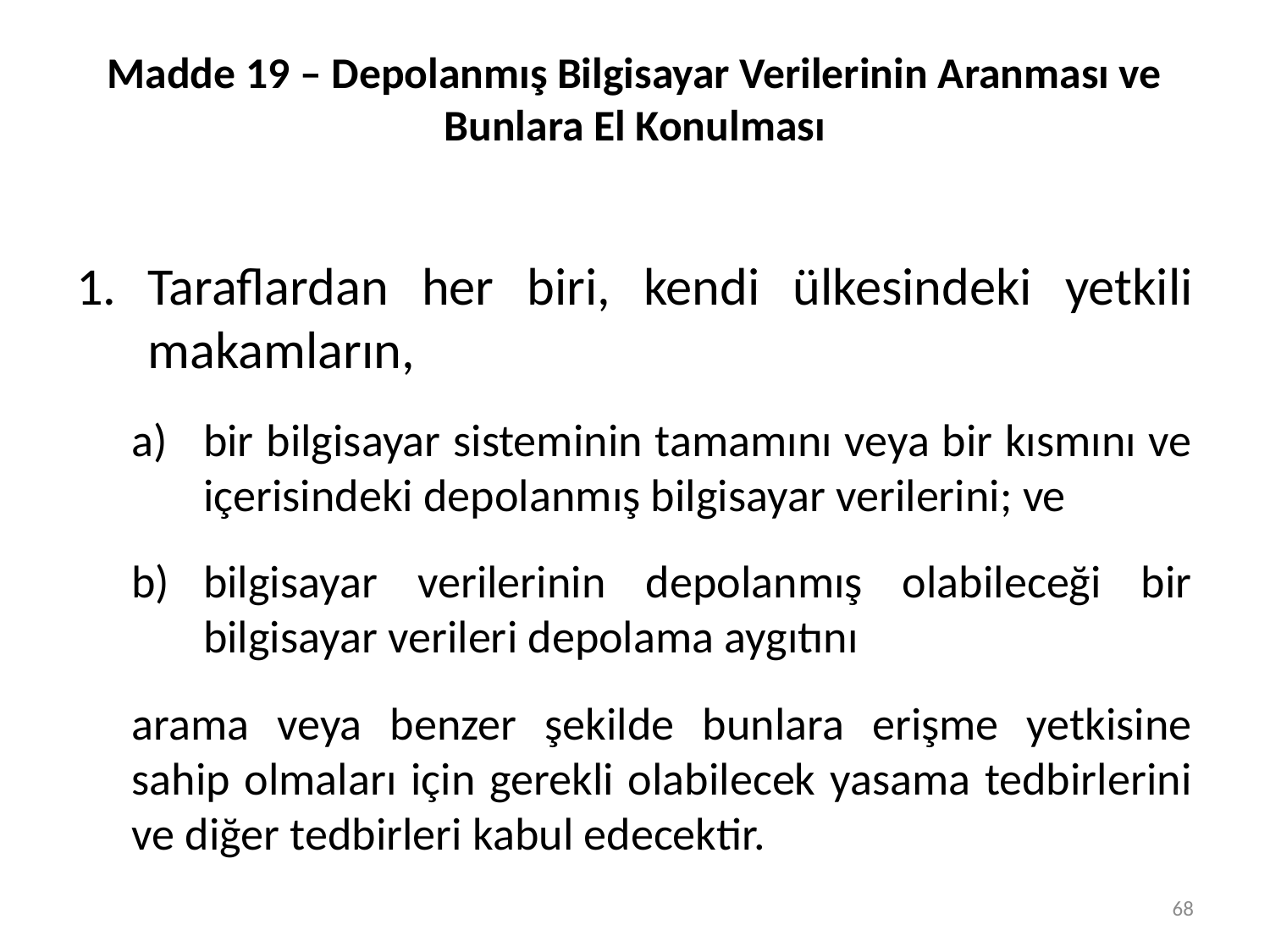

# Madde 19 – Depolanmış Bilgisayar Verilerinin Aranması ve Bunlara El Konulması
Taraflardan her biri, kendi ülkesindeki yetkili makamların,
bir bilgisayar sisteminin tamamını veya bir kısmını ve içerisindeki depolanmış bilgisayar verilerini; ve
bilgisayar verilerinin depolanmış olabileceği bir bilgisayar verileri depolama aygıtını
arama veya benzer şekilde bunlara erişme yetkisine sahip olmaları için gerekli olabilecek yasama tedbirlerini ve diğer tedbirleri kabul edecektir.
68